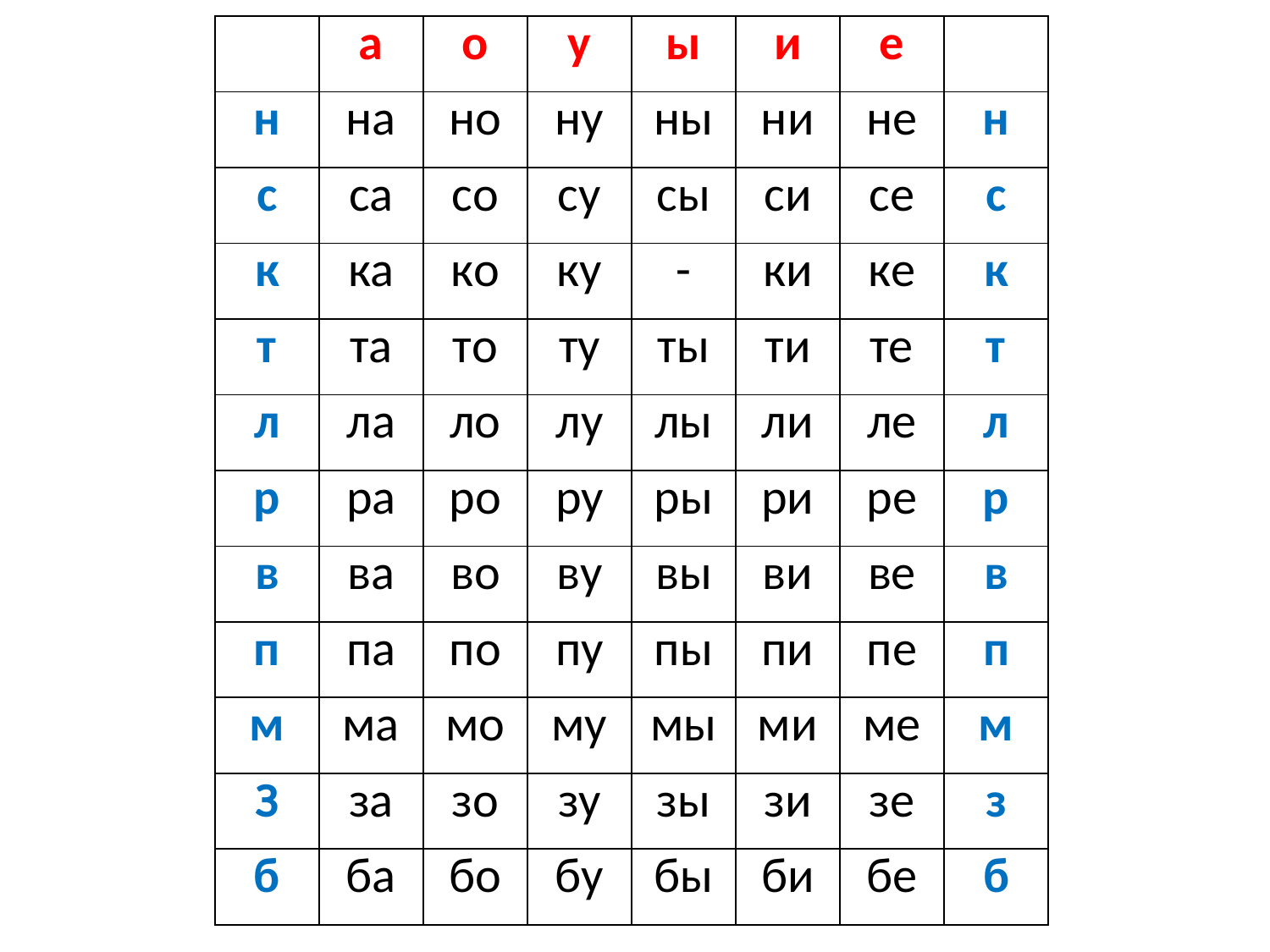

|  | а | о | у | ы | и | е |  |
| --- | --- | --- | --- | --- | --- | --- | --- |
| н | на | но | ну | ны | ни | не | н |
| с | са | со | су | сы | си | се | с |
| к | ка | ко | ку | - | ки | ке | к |
| т | та | то | ту | ты | ти | те | т |
| л | ла | ло | лу | лы | ли | ле | л |
| р | ра | ро | ру | ры | ри | ре | р |
| в | ва | во | ву | вы | ви | ве | в |
| п | па | по | пу | пы | пи | пе | п |
| м | ма | мо | му | мы | ми | ме | м |
| З | за | зо | зу | зы | зи | зе | з |
| б | ба | бо | бу | бы | би | бе | б |